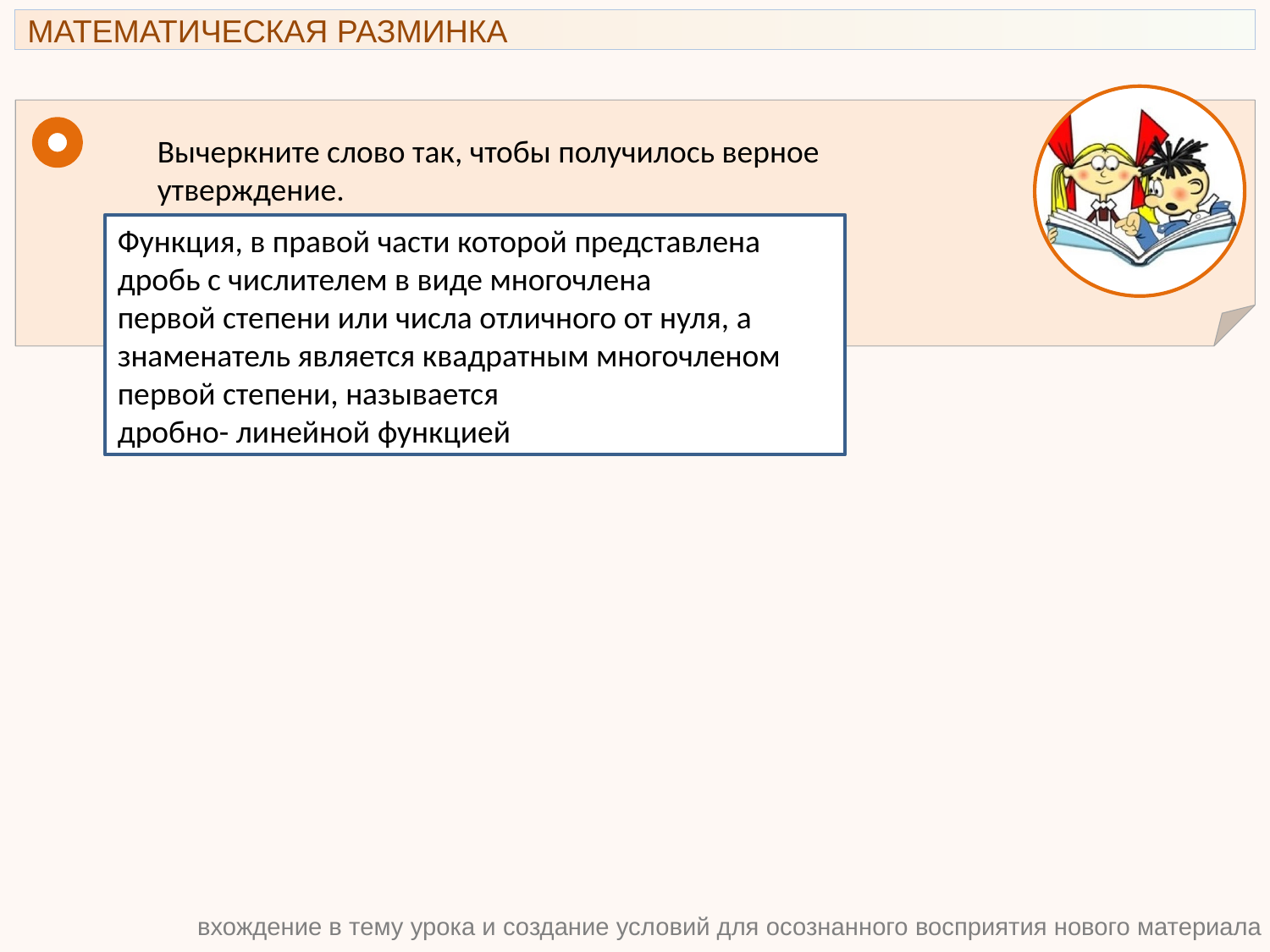

МАТЕМАТИЧЕСКАЯ РАЗМИНКА

Установите соответствие

Вычеркните слово так, чтобы получилось верное утверждение.
Функция, в правой части которой представлена
дробь с числителем в виде многочлена первой степени или числа отличного от нуля, а
знаменатель является квадратным многочленом
первой степени, называется
дробно- линейной функцией
вхождение в тему урока и создание условий для осознанного восприятия нового материала